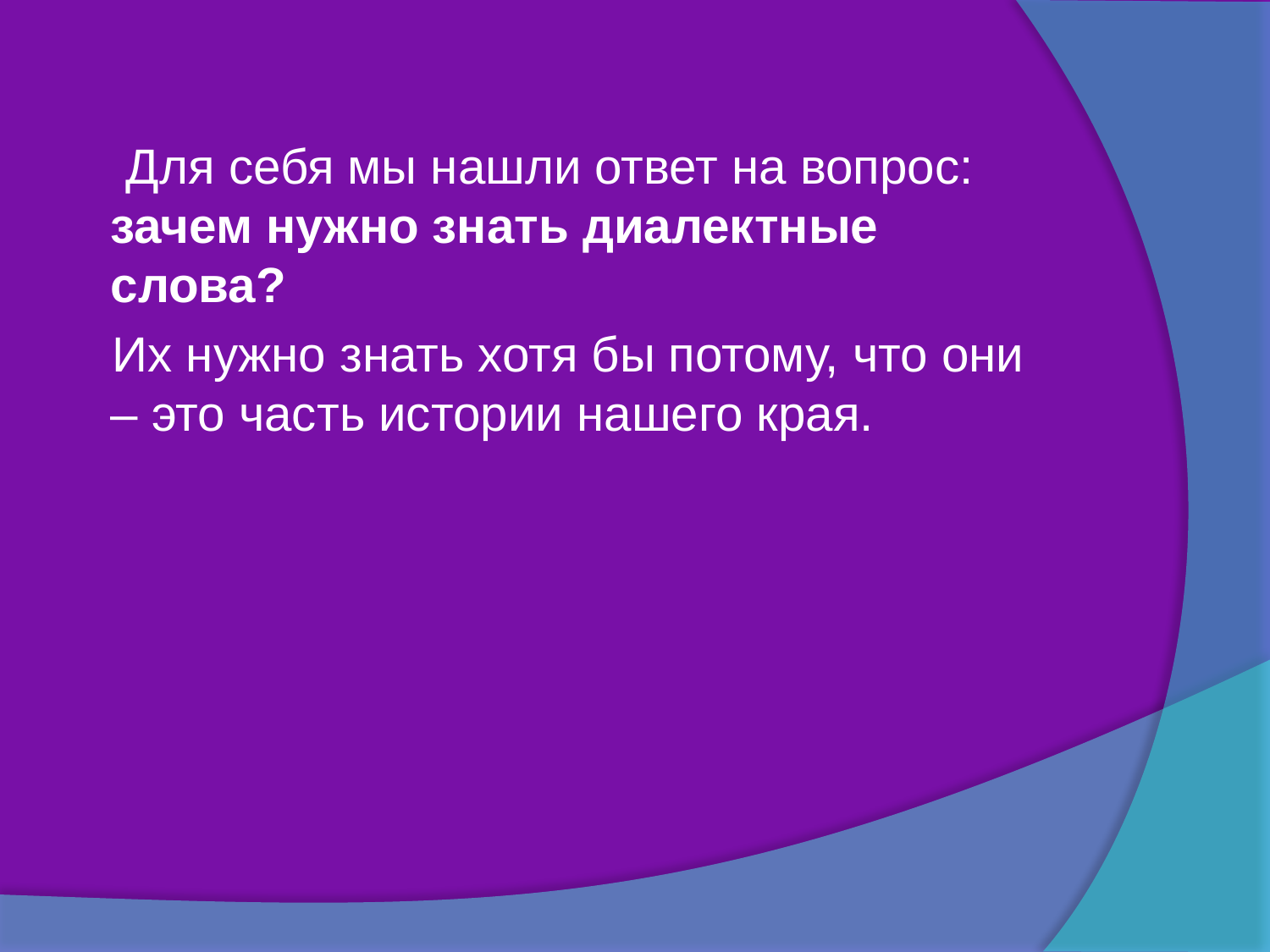

Для себя мы нашли ответ на вопрос: зачем нужно знать диалектные слова?
    Их нужно знать хотя бы потому, что они – это часть истории нашего края.